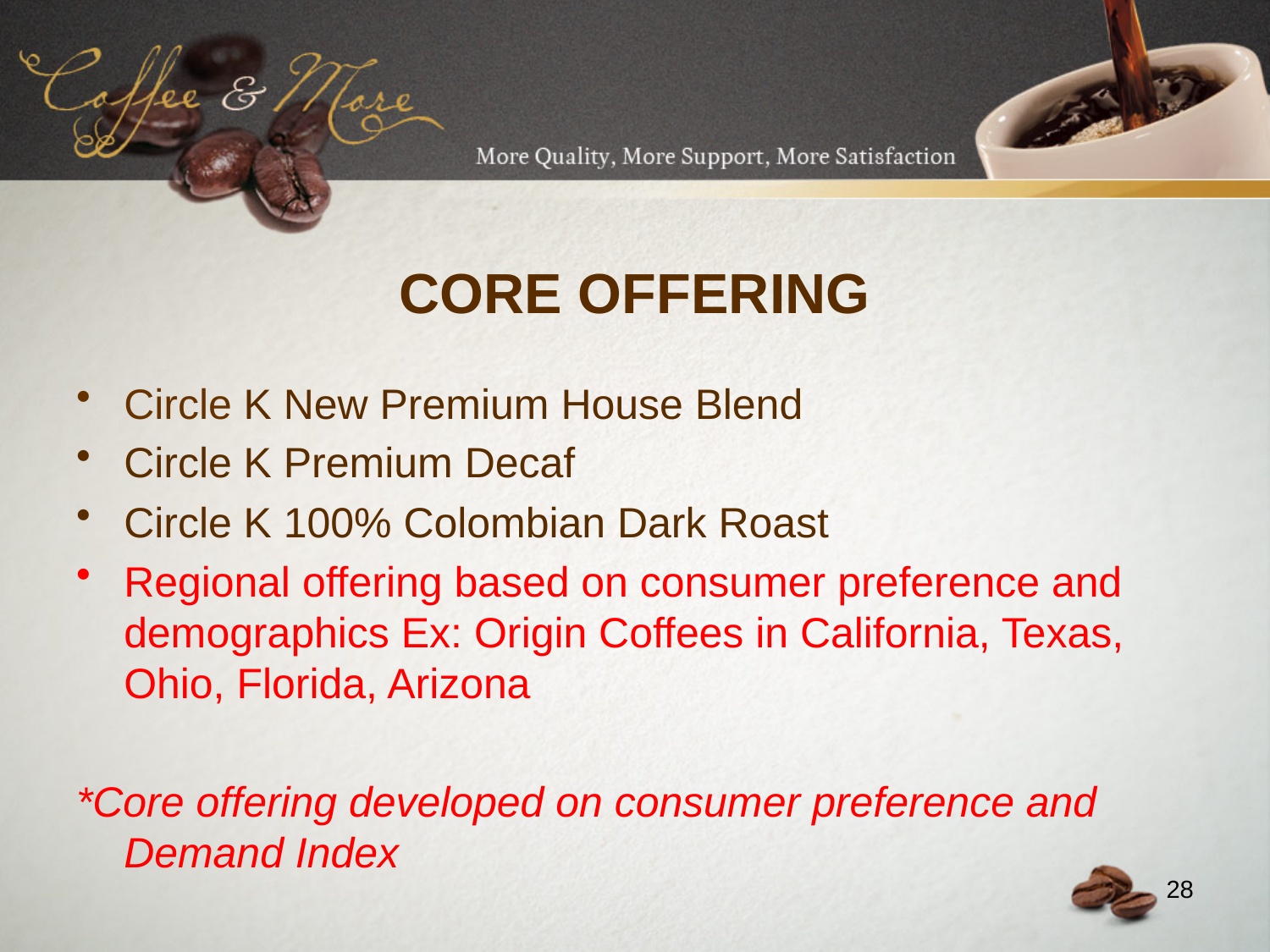

# CORE OFFERING
Circle K New Premium House Blend
Circle K Premium Decaf
Circle K 100% Colombian Dark Roast
Regional offering based on consumer preference and demographics Ex: Origin Coffees in California, Texas, Ohio, Florida, Arizona

*Core offering developed on consumer preference and Demand Index

28